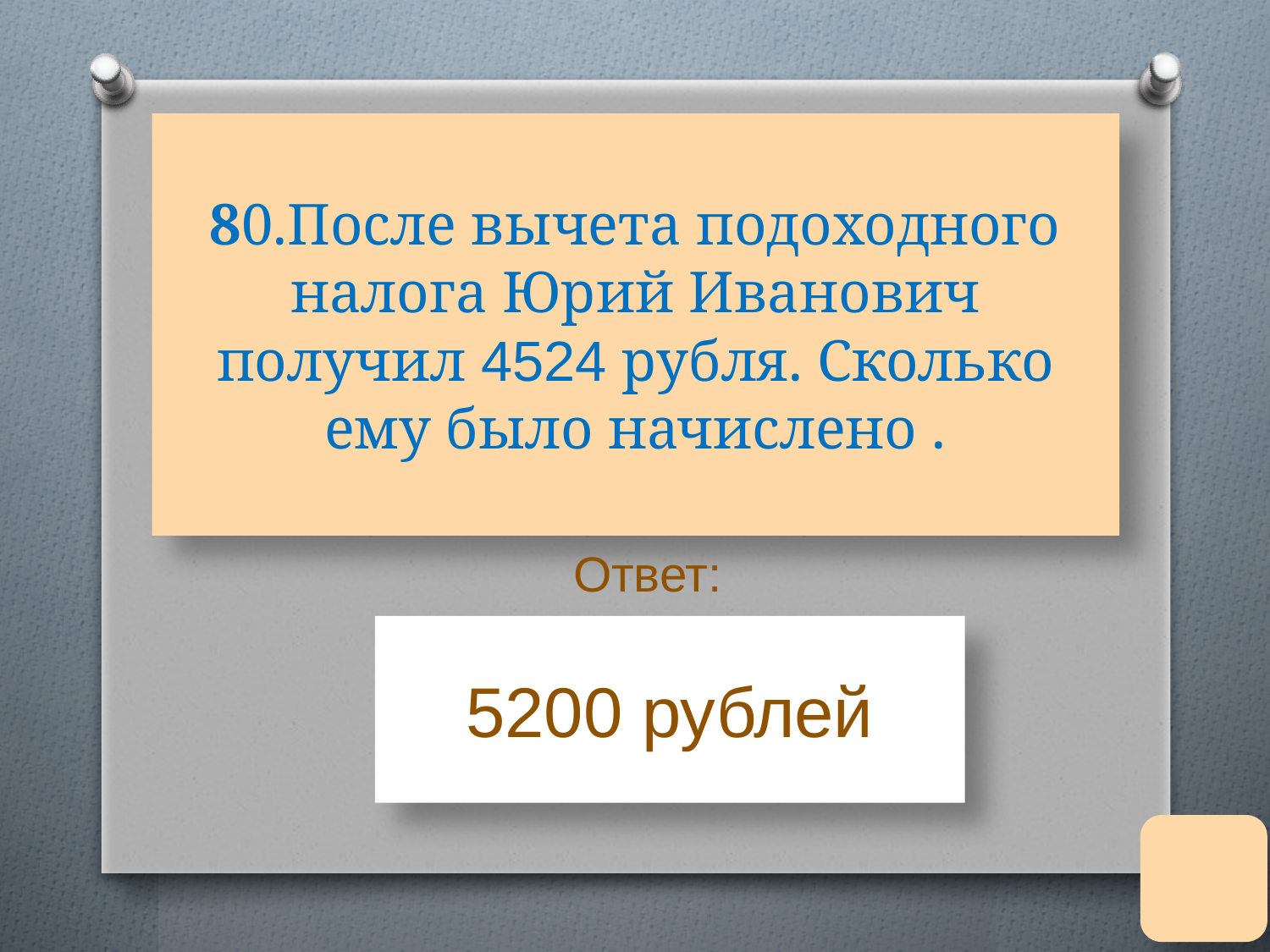

# 80.После вычета подоходного налога Юрий Иванович получил 4524 рубля. Сколько ему было начислено .
Ответ:
5200 рублей